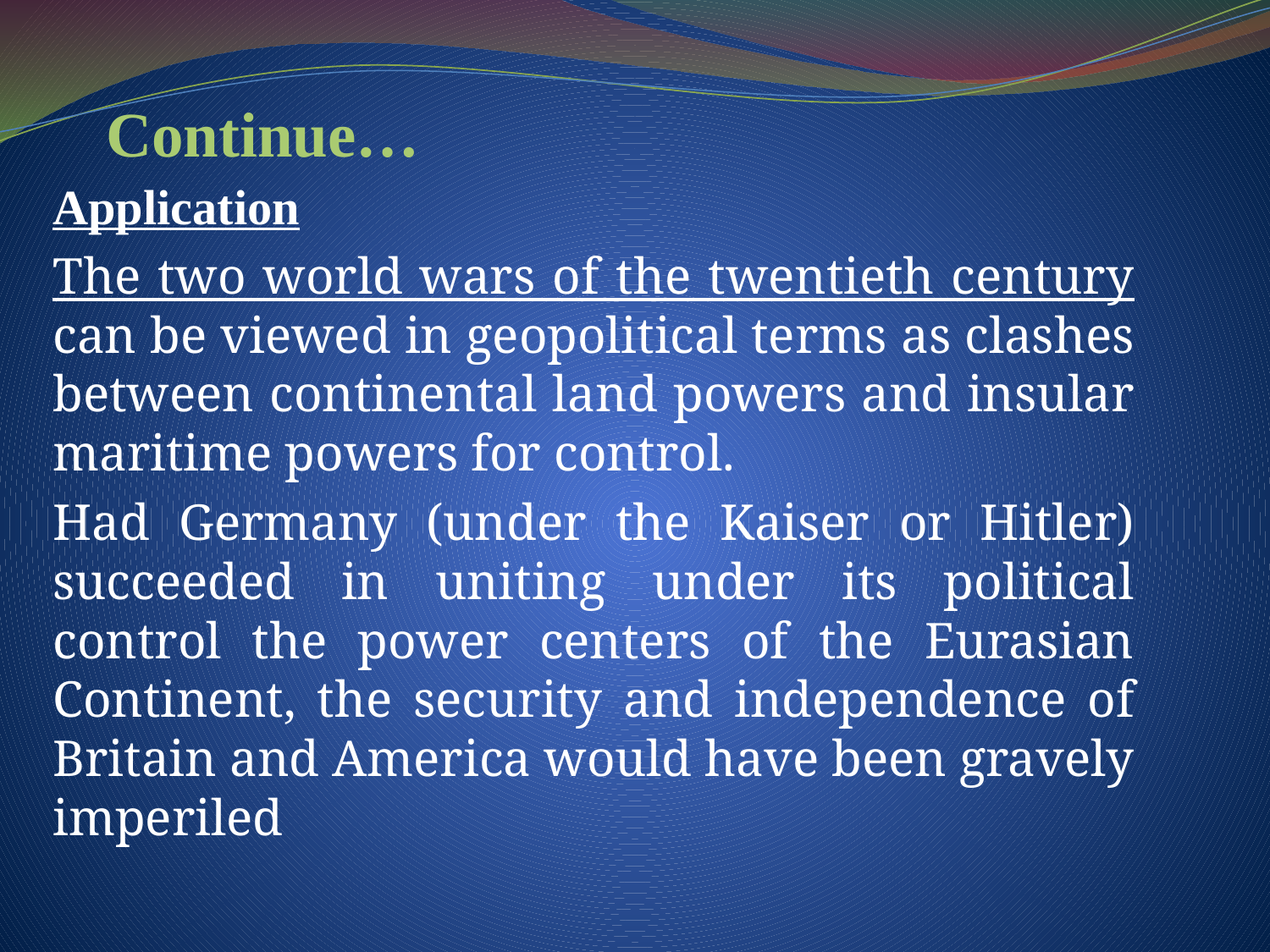

# Continue…
Application
The two world wars of the twentieth century can be viewed in geopolitical terms as clashes between continental land powers and insular maritime powers for control.
Had Germany (under the Kaiser or Hitler) succeeded in uniting under its political control the power centers of the Eurasian Continent, the security and independence of Britain and America would have been gravely imperiled